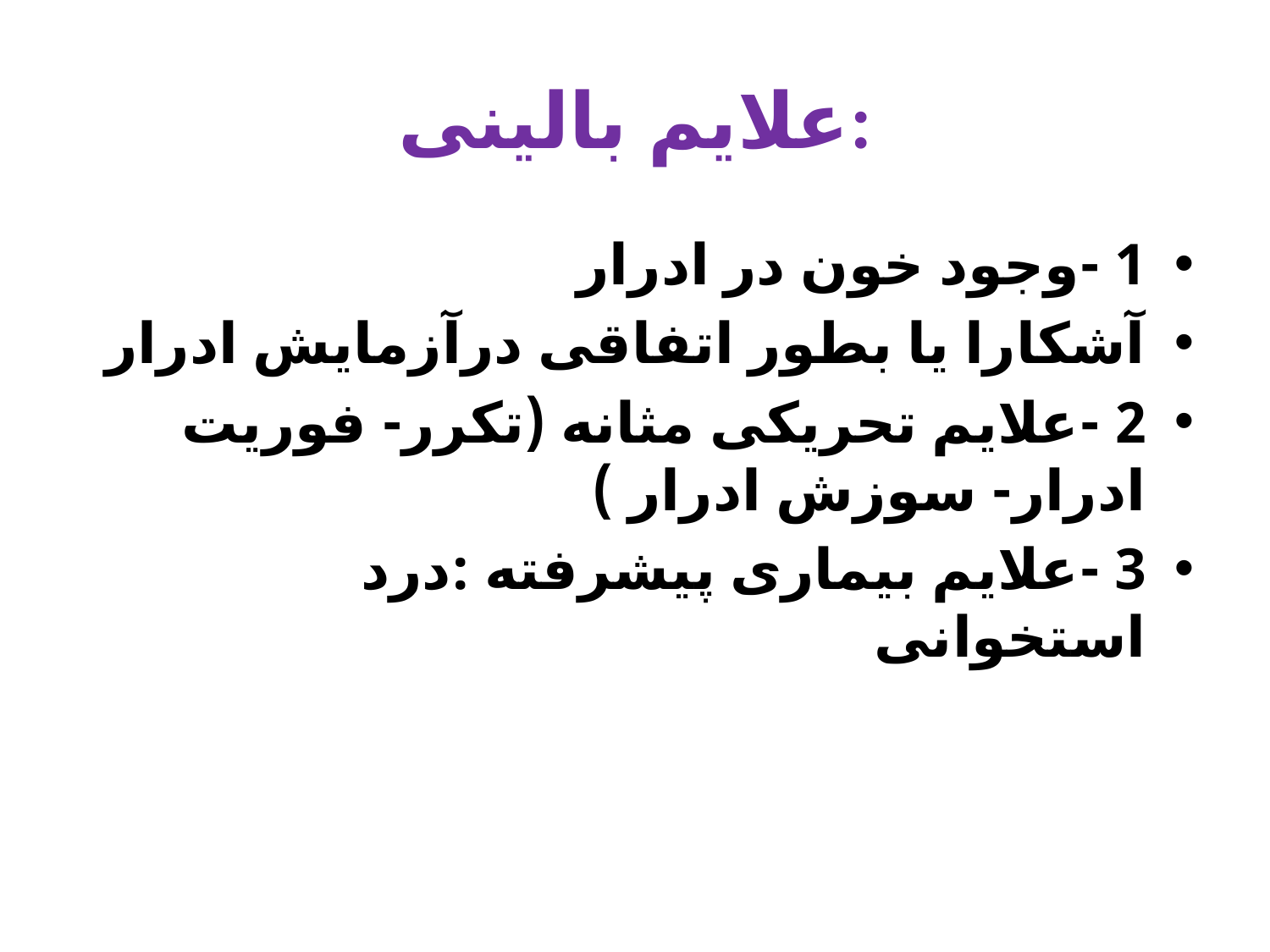

# علایم بالینی:
1 -وجود خون در ادرار
آشکارا یا بطور اتفاقی درآزمایش ادرار
2 -علایم تحریکی مثانه (تکرر- فوریت ادرار- سوزش ادرار )
3 -علایم بیماری پیشرفته :درد استخوانی